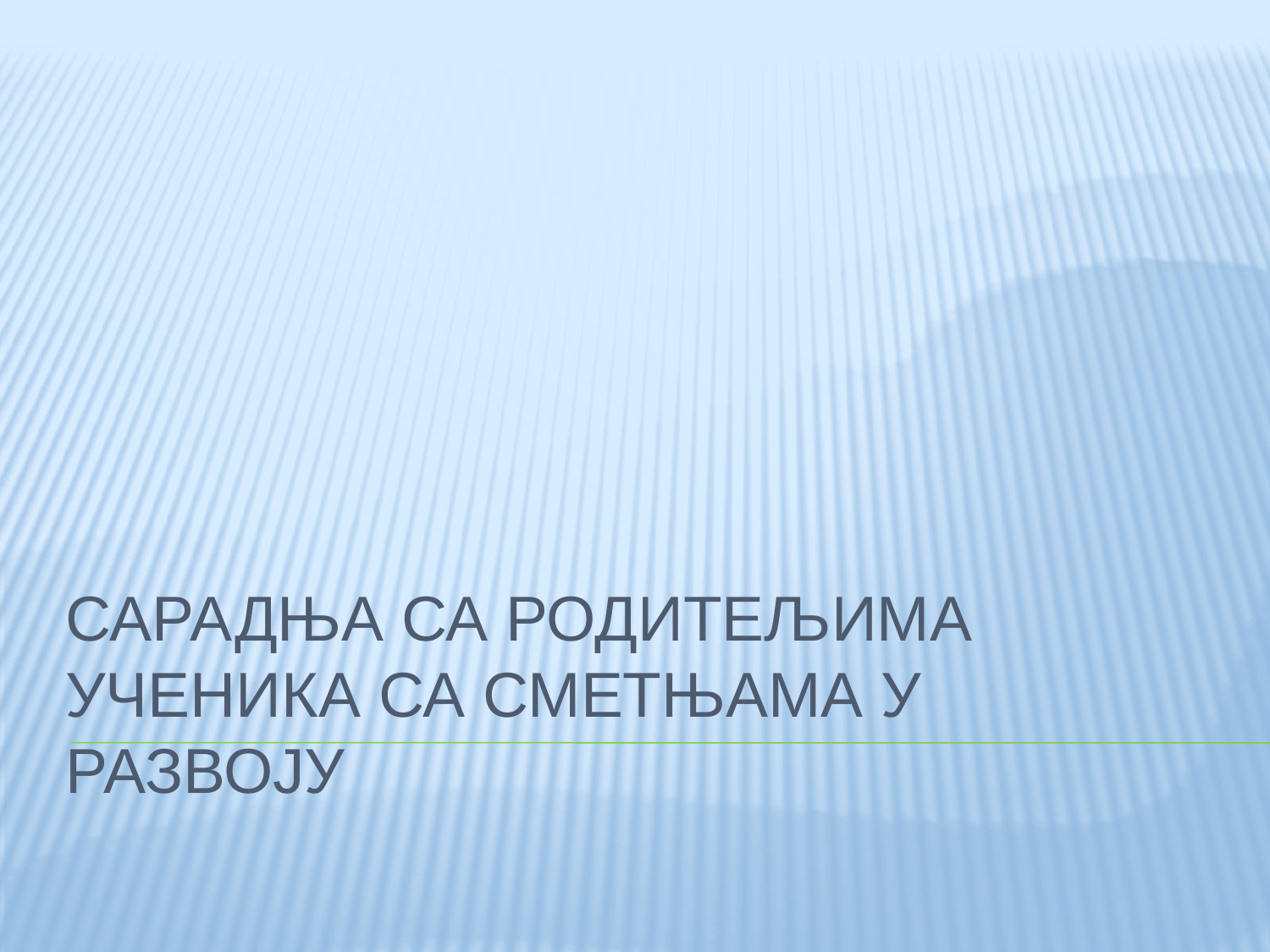

# Сарадња са родитељима ученика са сметњама у развоју